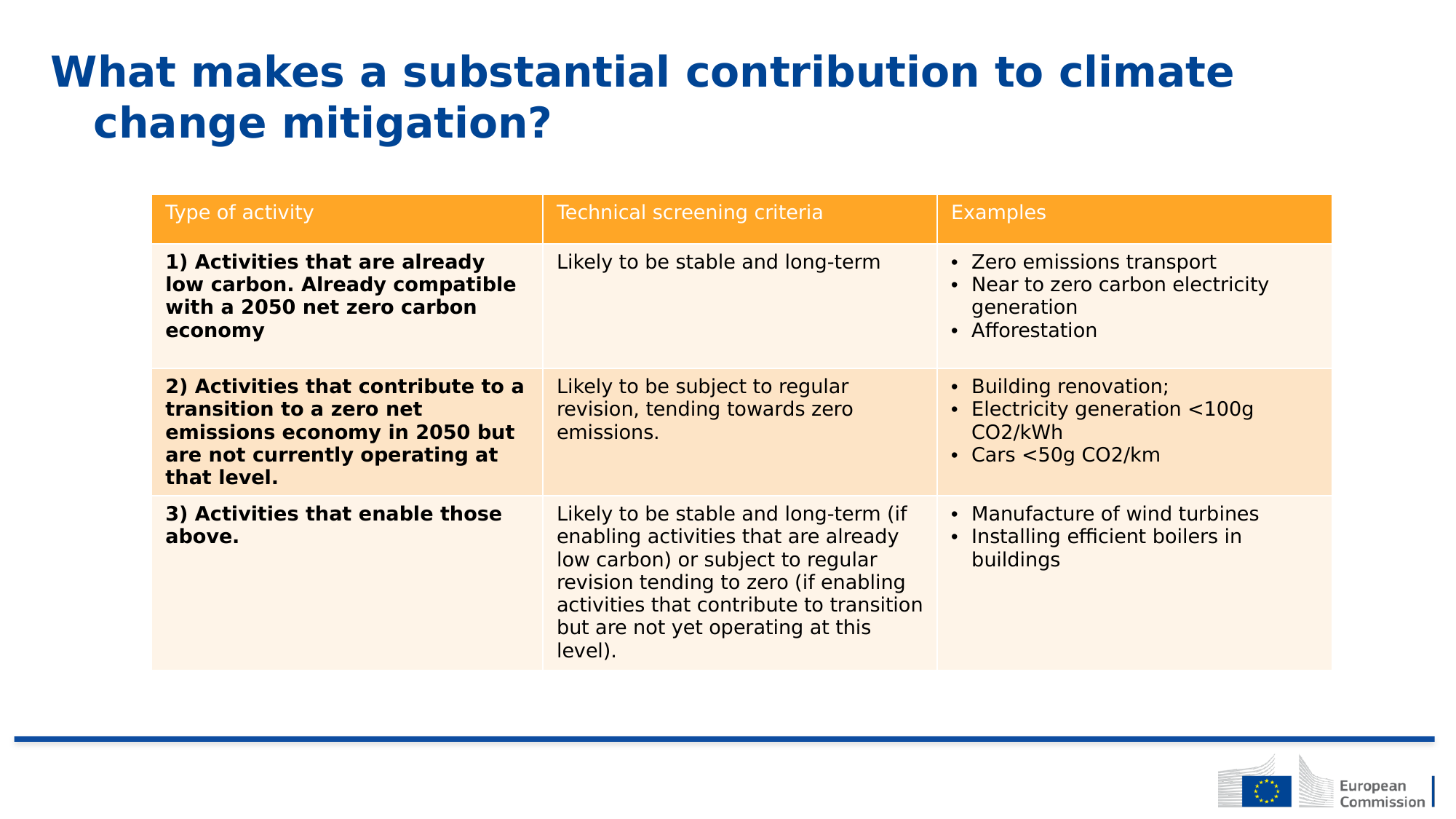

# What makes a substantial contribution to climate change mitigation?
| Type of activity | Technical screening criteria | Examples |
| --- | --- | --- |
| 1) Activities that are already low carbon. Already compatible with a 2050 net zero carbon economy | Likely to be stable and long-term | Zero emissions transport Near to zero carbon electricity generation Afforestation |
| 2) Activities that contribute to a transition to a zero net emissions economy in 2050 but are not currently operating at that level. | Likely to be subject to regular revision, tending towards zero emissions. | Building renovation; Electricity generation <100g CO2/kWh Cars <50g CO2/km |
| 3) Activities that enable those above. | Likely to be stable and long-term (if enabling activities that are already low carbon) or subject to regular revision tending to zero (if enabling activities that contribute to transition but are not yet operating at this level). | Manufacture of wind turbines Installing efficient boilers in buildings |